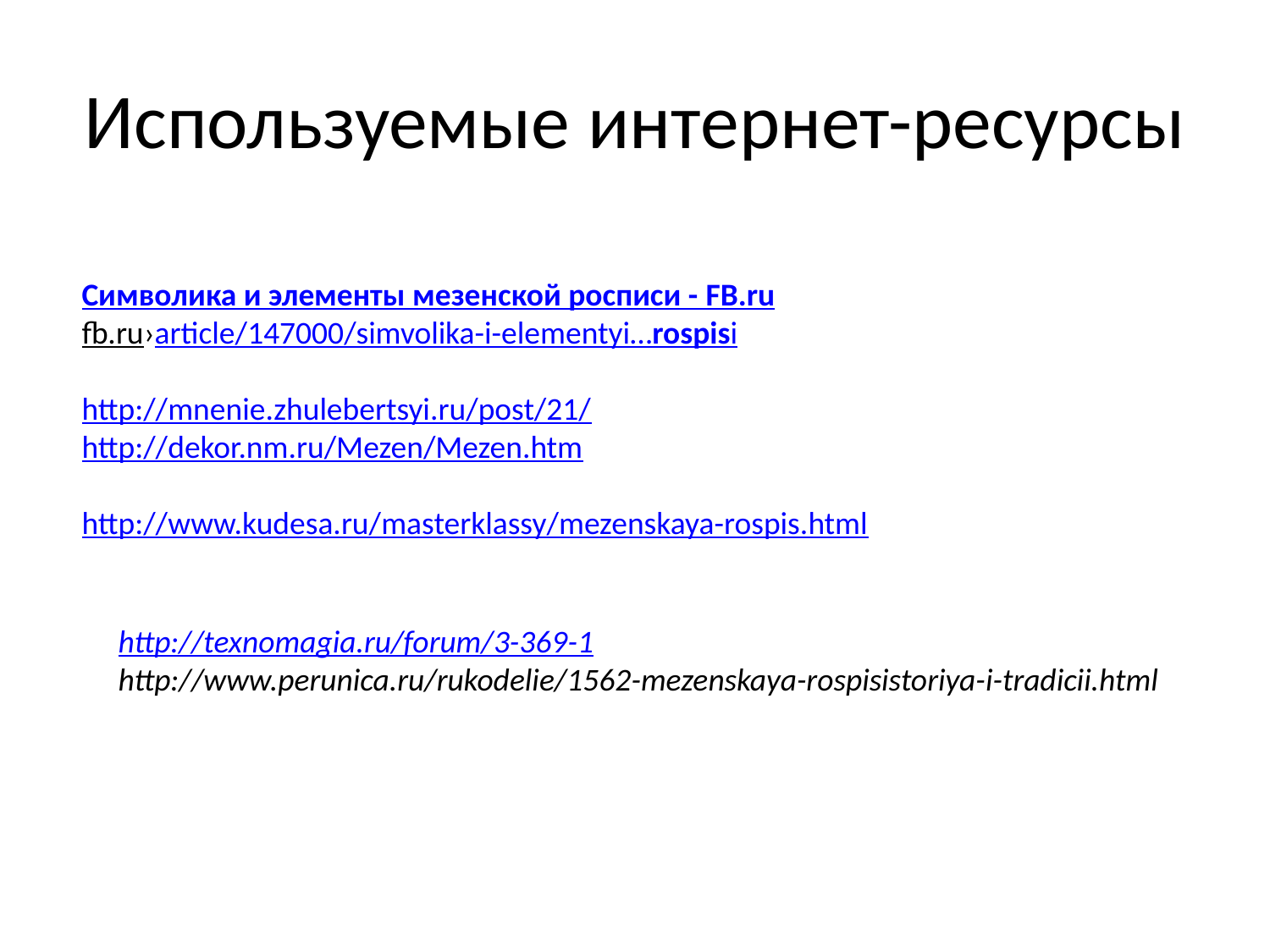

# Используемые интернет-ресурсы
Символика и элементы мезенской росписи - FB.ru
fb.ru›article/147000/simvolika-i-elementyi…rospisi

http://mnenie.zhulebertsyi.ru/post/21/
http://dekor.nm.ru/Mezen/Mezen.htm

http://www.kudesa.ru/masterklassy/mezenskaya-rospis.html

http://texnomagia.ru/forum/3-369-1
http://www.perunica.ru/rukodelie/1562-mezenskaya-rospisistoriya-i-tradicii.html